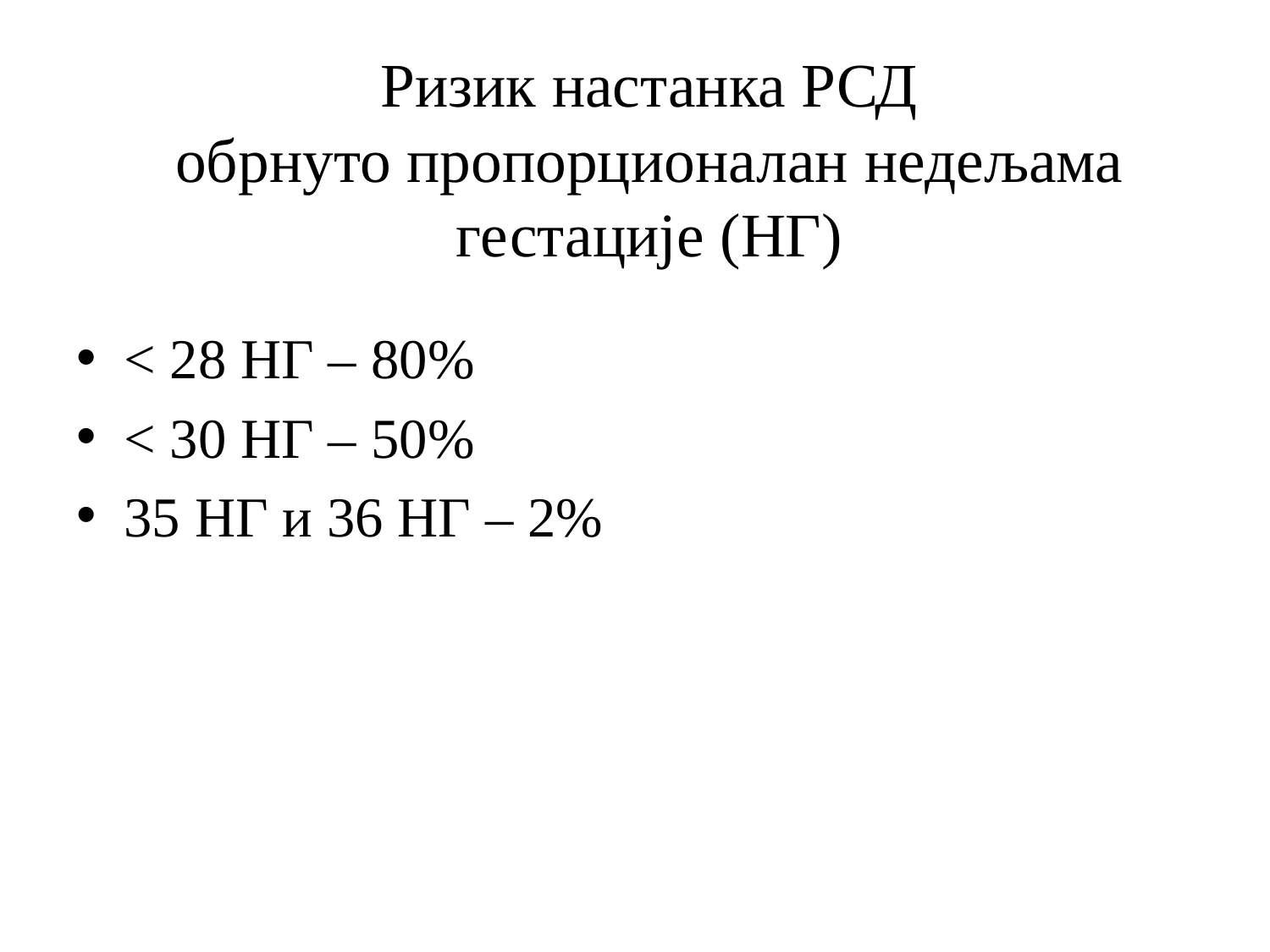

# Ризик настанка РСД обрнуто пропорционалан недељама гестације (НГ)
< 28 НГ – 80%
< 30 НГ – 50%
35 НГ и 36 НГ – 2%